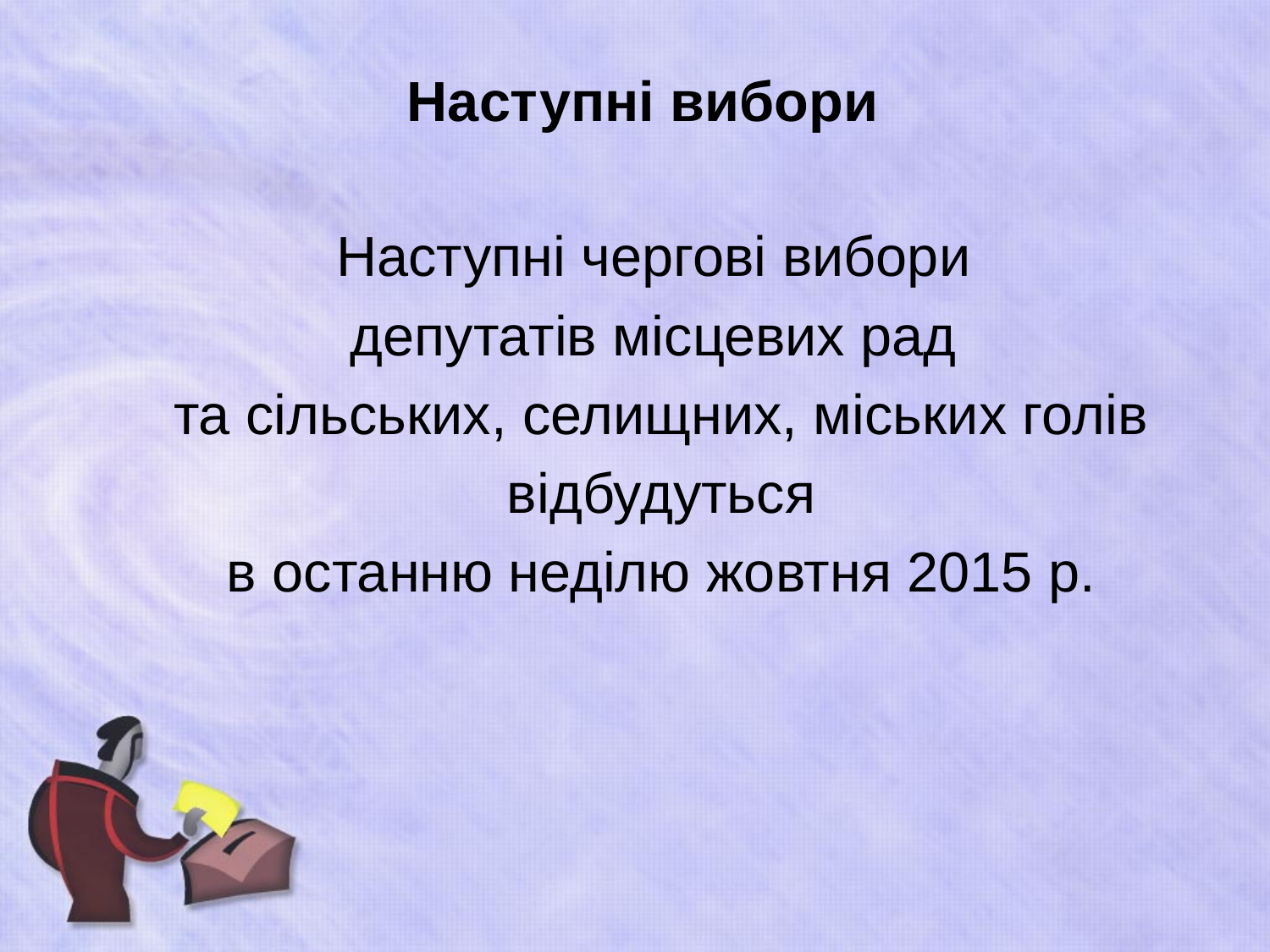

# Наступні вибори

Наступні чергові вибори
депутатів місцевих рад
та сільських, селищних, міських голів
 відбудуться
в останню неділю жовтня 2015 р.